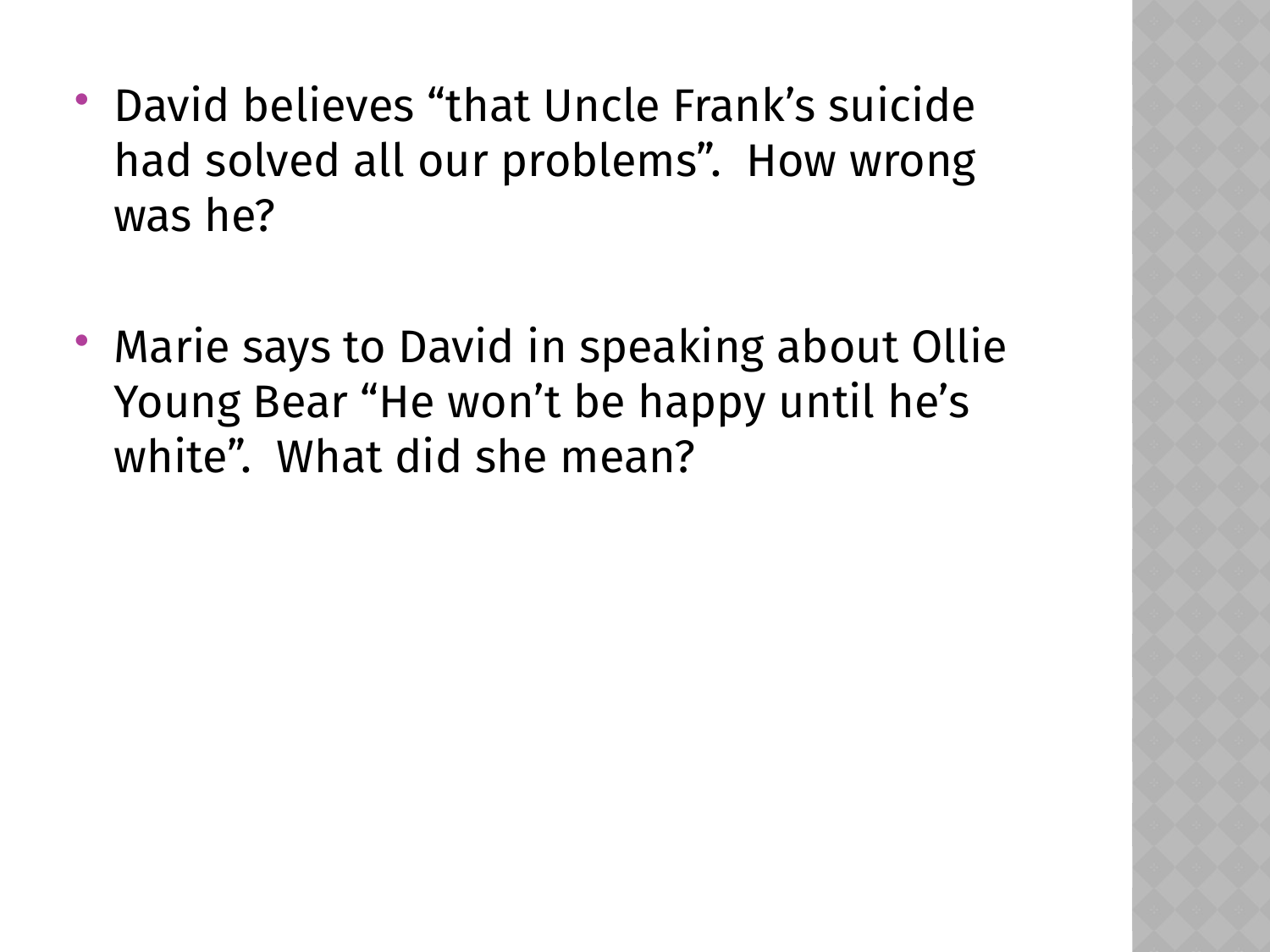

David believes “that Uncle Frank’s suicide had solved all our problems”.  How wrong was he?

Marie says to David in speaking about Ollie Young Bear “He won’t be happy until he’s white”.  What did she mean?